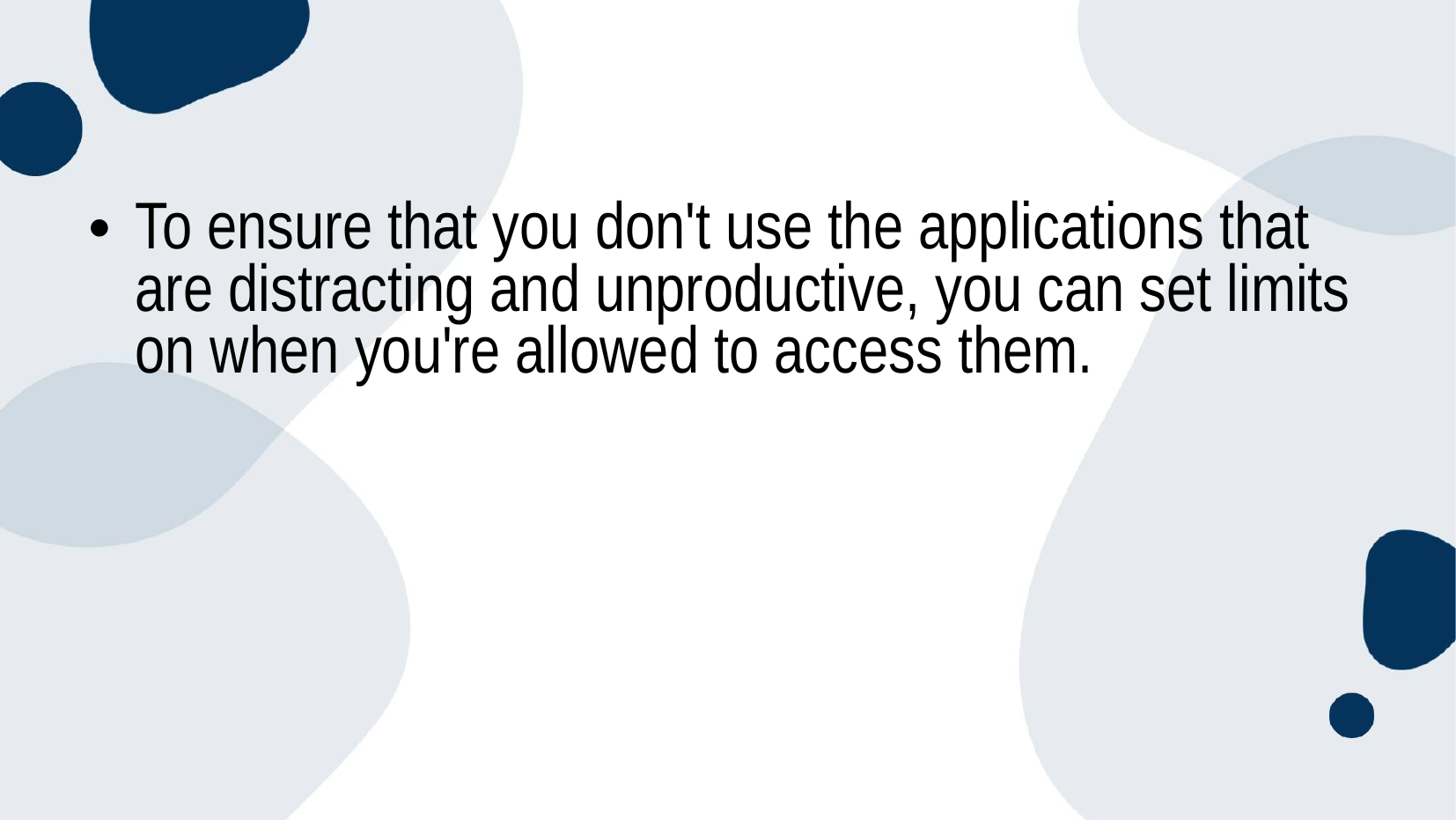

To ensure that you don't use the applications that are distracting and unproductive, you can set limits on when you're allowed to access them.